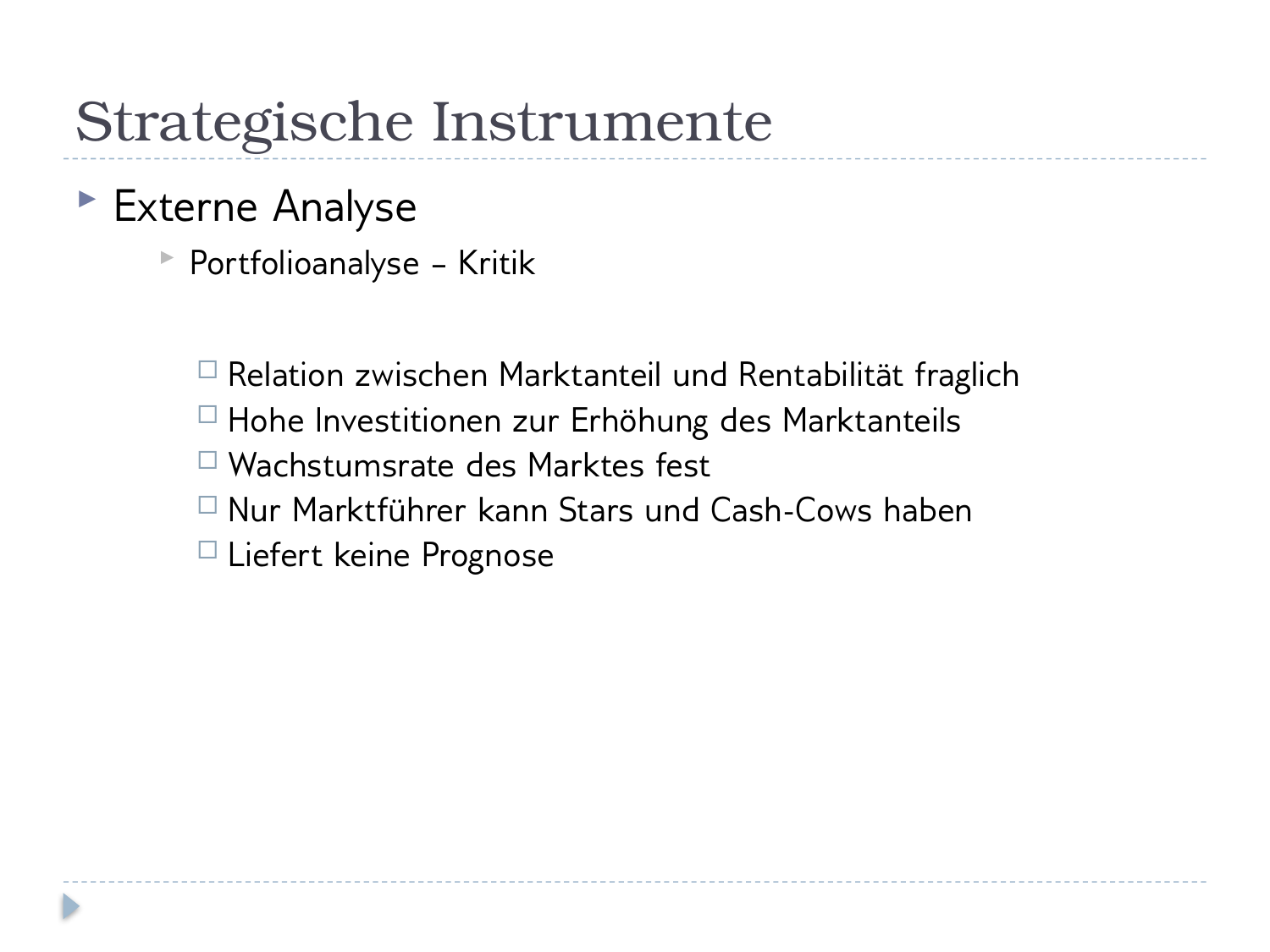

Strategische Instrumente
Externe Analyse
Portfolioanalyse – Kritik

Relation zwischen Marktanteil und Rentabilität fraglich
Hohe Investitionen zur Erhöhung des Marktanteils
Wachstumsrate des Marktes fest
Nur Marktführer kann Stars und Cash-Cows haben
Liefert keine Prognose